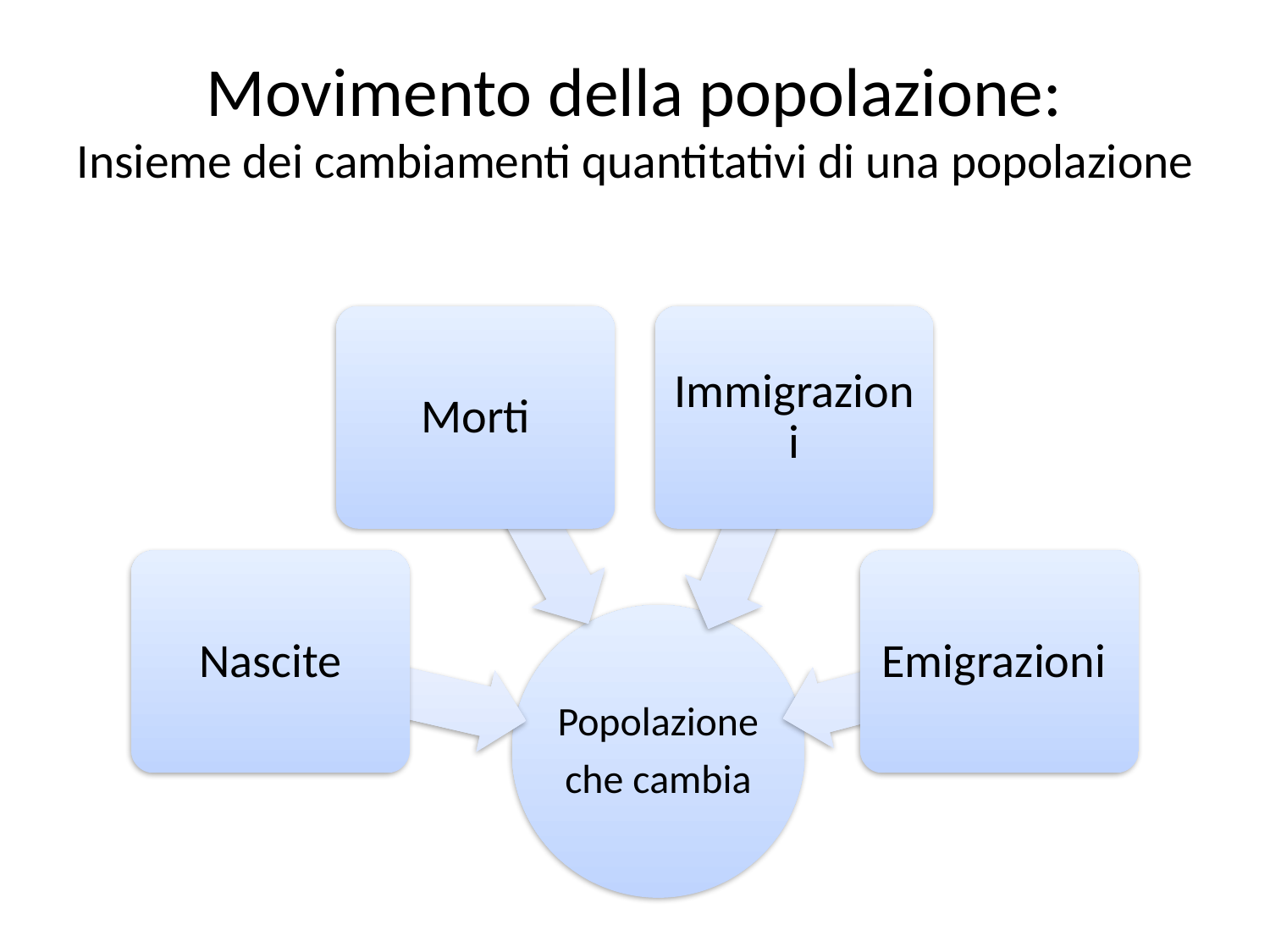

# Movimento della popolazione: Insieme dei cambiamenti quantitativi di una popolazione
Popolazione
che cambia
Nascite
Morti
Immigrazioni
Emigrazioni